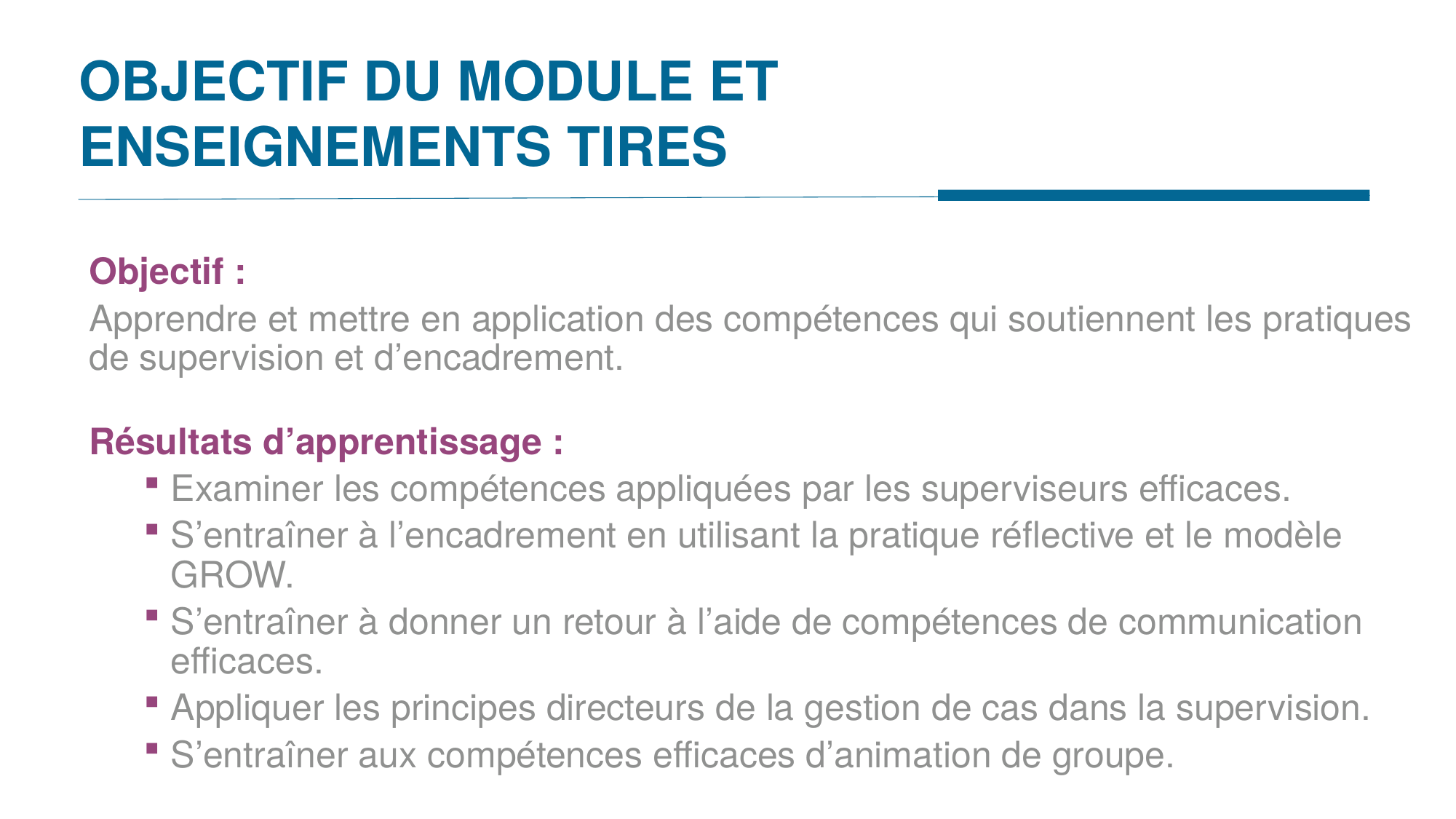

OBJECTIF DU MODULE ET ENSEIGNEMENTS TIRES

Objectif :
Apprendre et mettre en application des compétences qui soutiennent les pratiques de supervision et d’encadrement.

Résultats d’apprentissage :
Examiner les compétences appliquées par les superviseurs efficaces.
S’entraîner à l’encadrement en utilisant la pratique réflective et le modèle GROW.
S’entraîner à donner un retour à l’aide de compétences de communication efficaces.
Appliquer les principes directeurs de la gestion de cas dans la supervision.
S’entraîner aux compétences efficaces d’animation de groupe.